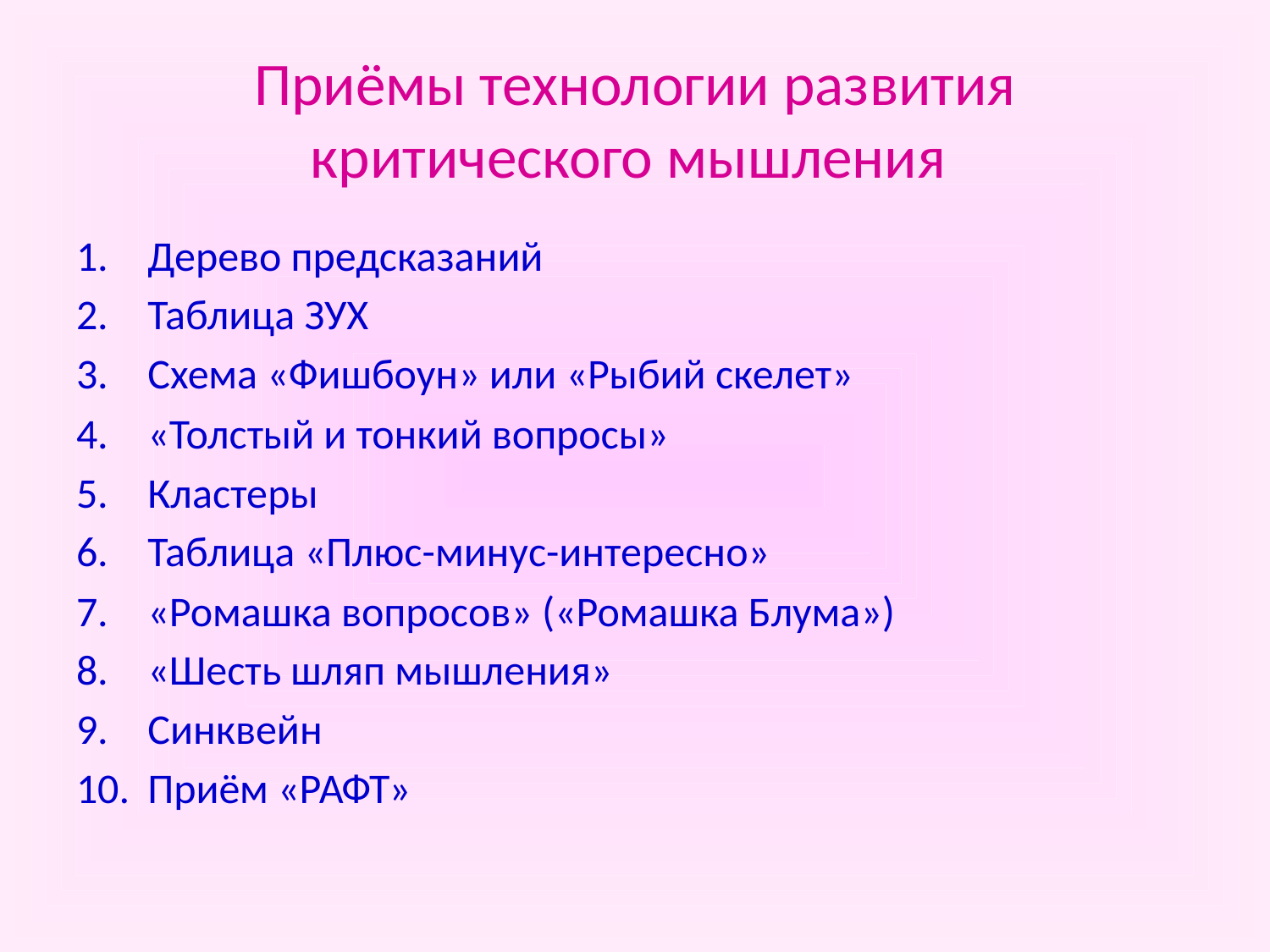

# Приёмы технологии развития  критического мышления
Дерево предсказаний
Таблица ЗУХ
Схема «Фишбоун» или «Рыбий скелет»
«Толстый и тонкий вопросы»
Кластеры
Таблица «Плюс-минус-интересно»
«Ромашка вопросов» («Ромашка Блума»)
«Шесть шляп мышления»
Синквейн
Приём «РАФТ»